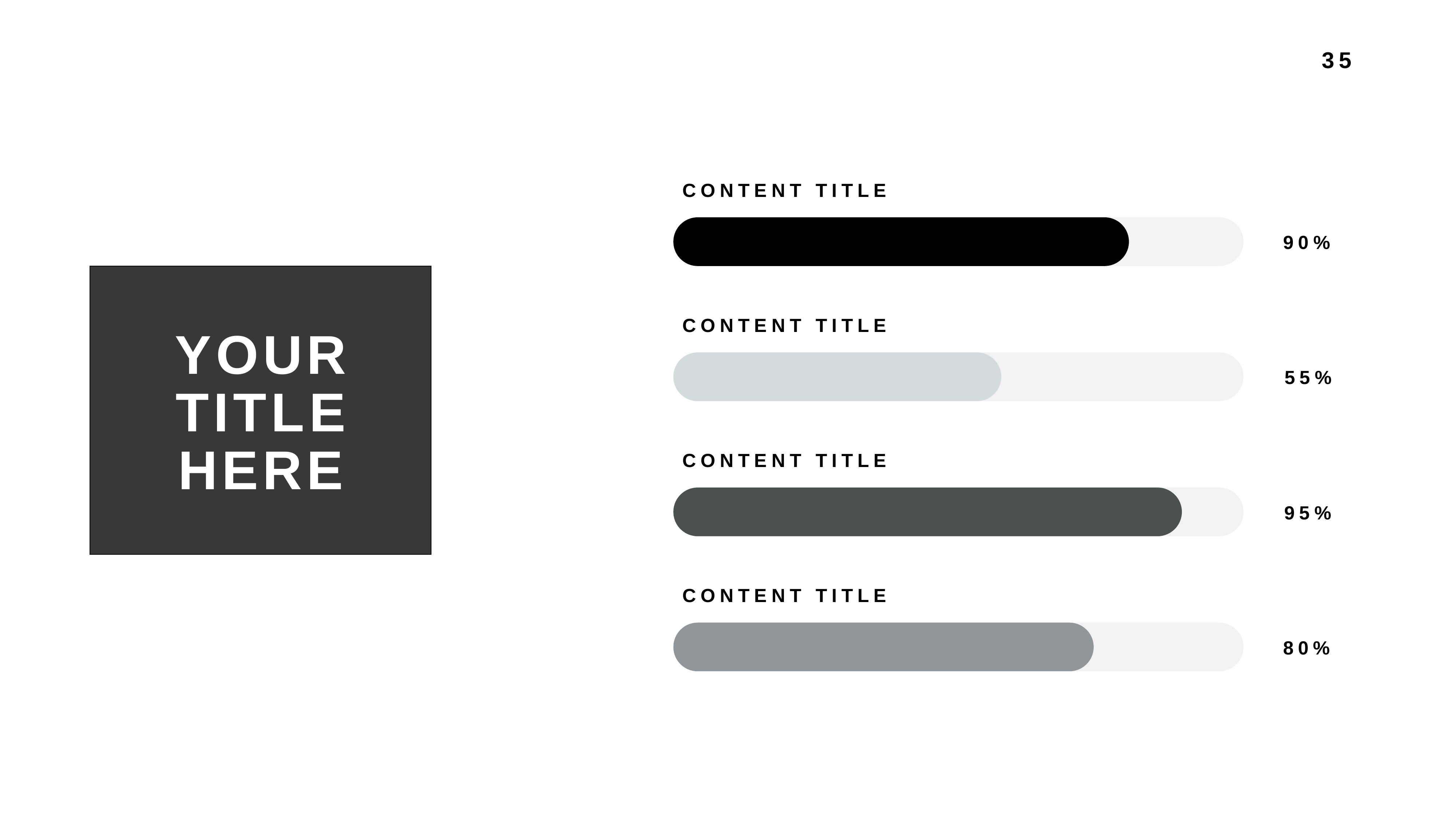

CONTENT TITLE

90%

CONTENT TITLE
YOUR
TITLE
HERE

55%
CONTENT TITLE

95%
CONTENT TITLE

80%